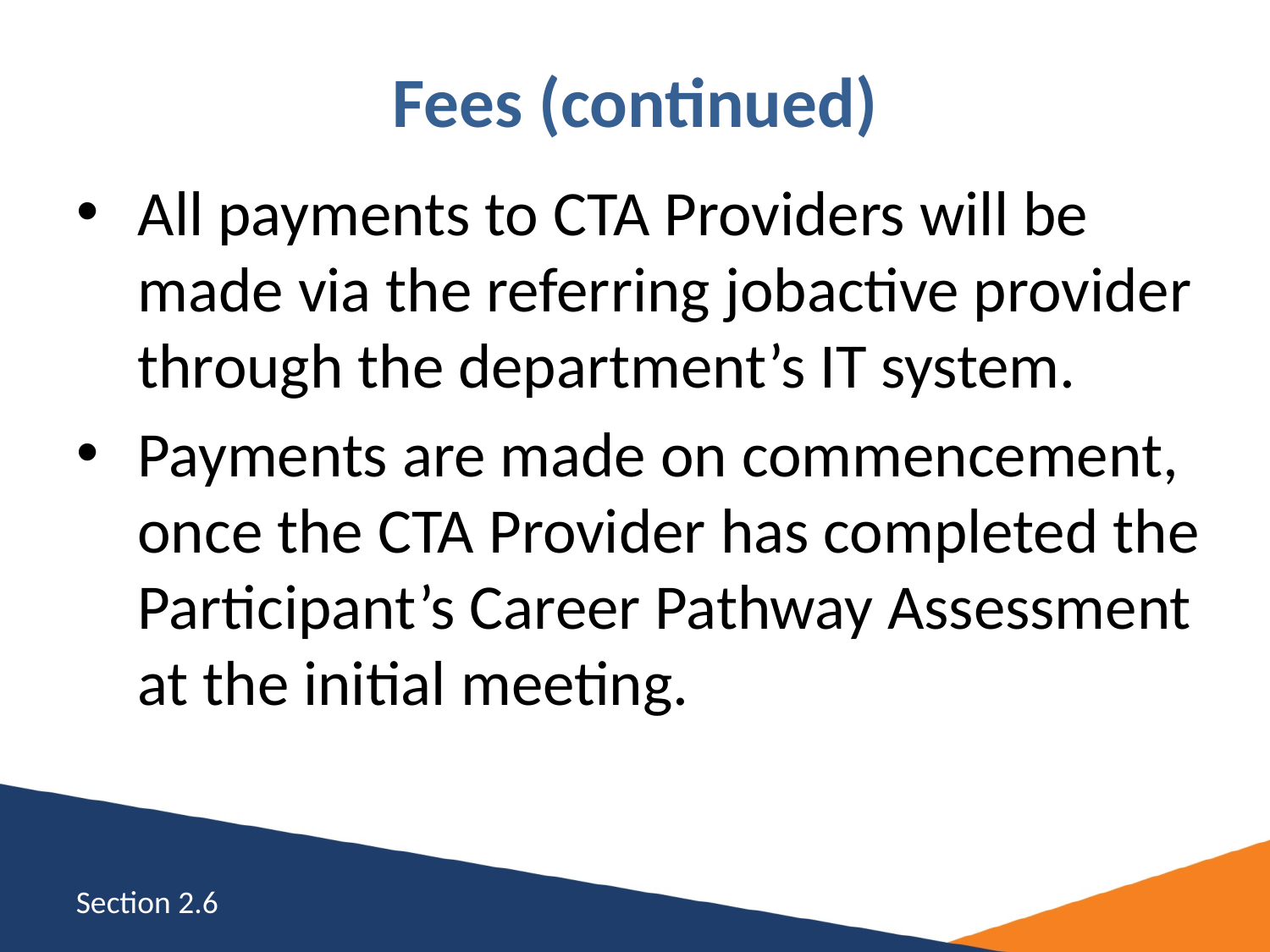

# Fees (continued)
All payments to CTA Providers will be made via the referring jobactive provider through the department’s IT system.
Payments are made on commencement, once the CTA Provider has completed the Participant’s Career Pathway Assessment at the initial meeting.
Section 2.6